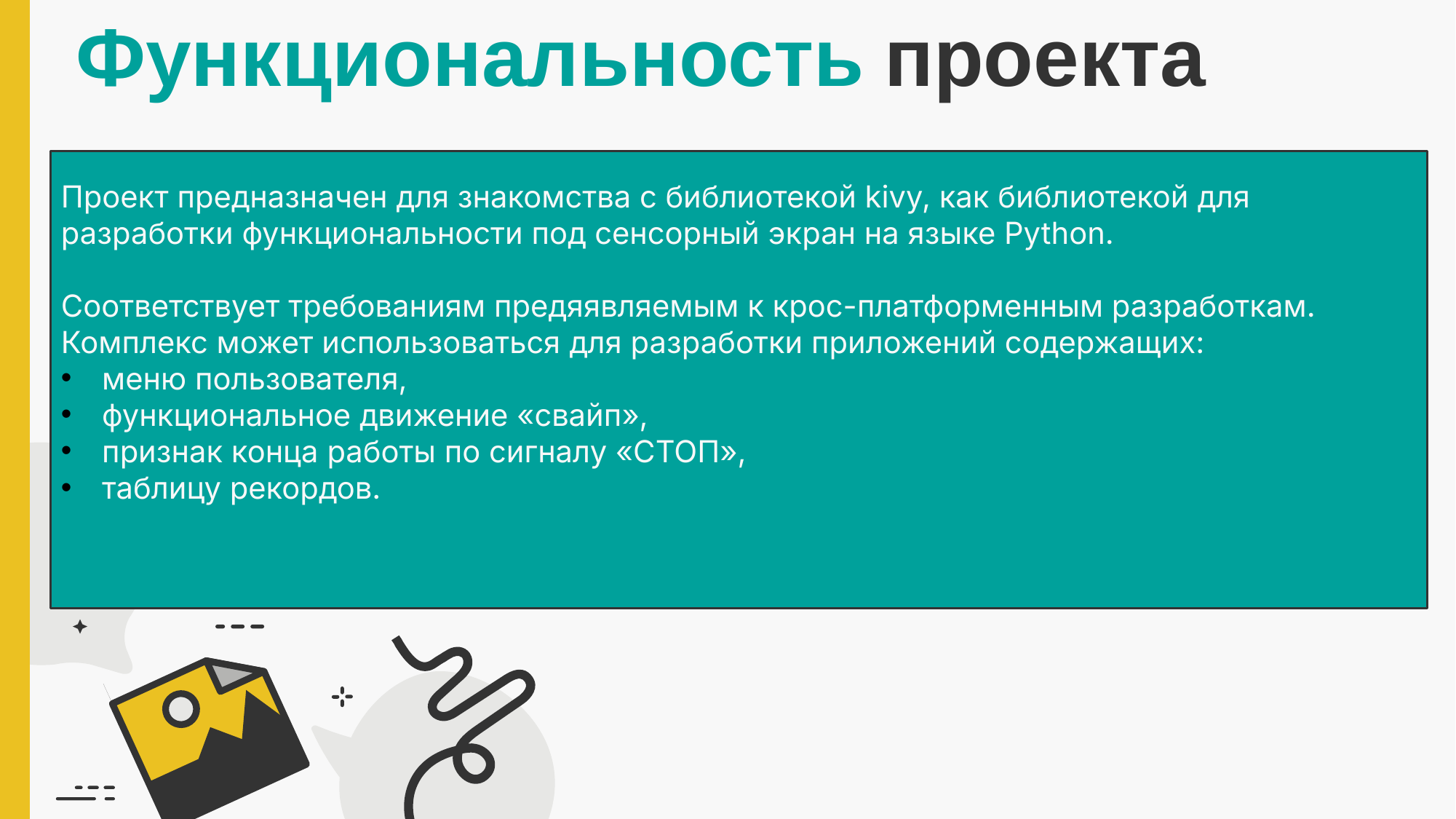

Функциональность проекта

Проект предназначен для знакомства с библиотекой kivy, как библиотекой для разработки функциональности под сенсорный экран на языке Python.

Соответствует требованиям предяявляемым к крос-платформенным разработкам.
Комплекс может использоваться для разработки приложений содержащих:
меню пользователя,
функциональное движение «свайп»,
признак конца работы по сигналу «СТОП»,
таблицу рекордов.